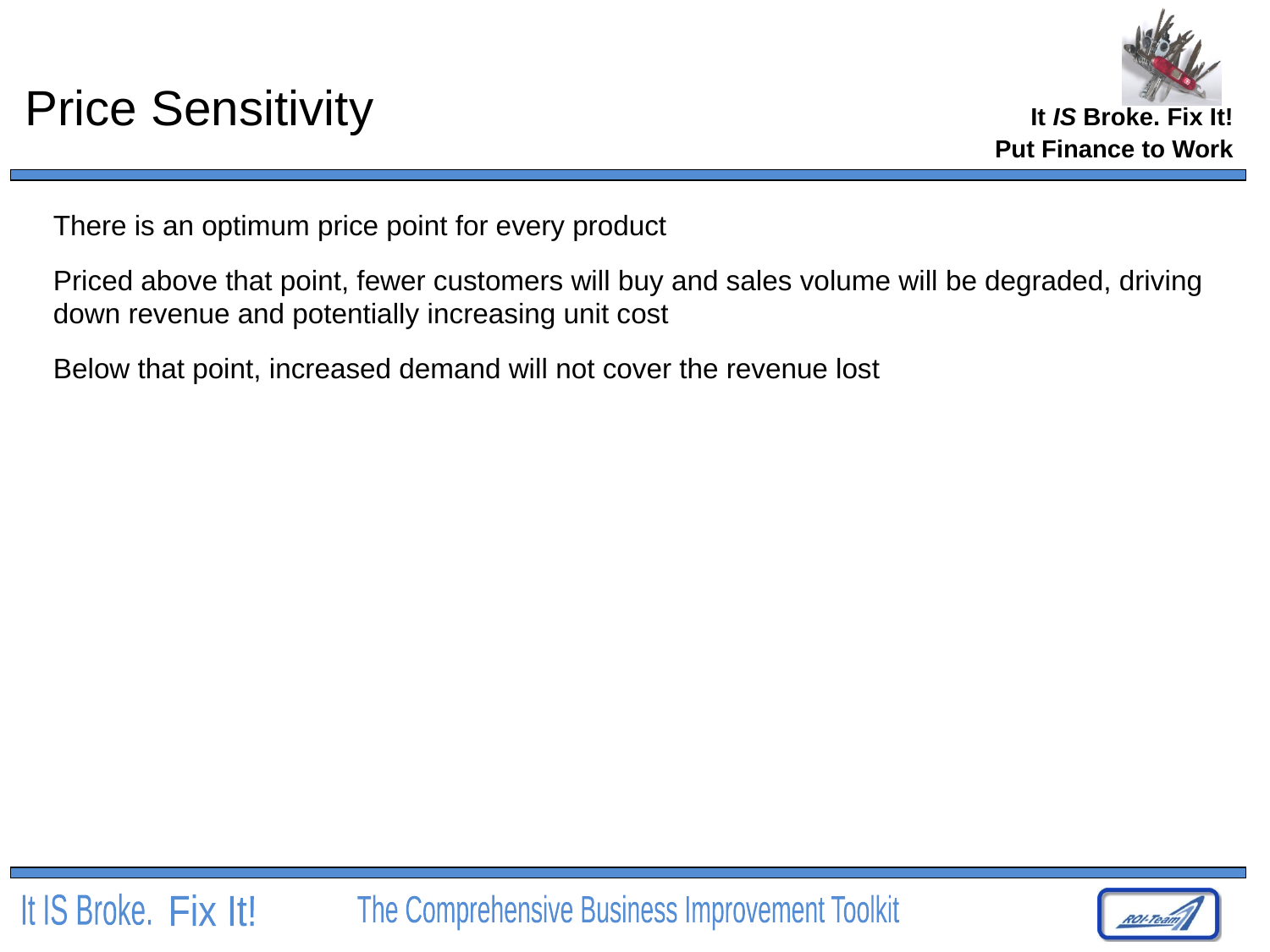

# Price Sensitivity
Put Finance to Work
There is an optimum price point for every product
Priced above that point, fewer customers will buy and sales volume will be degraded, driving down revenue and potentially increasing unit cost
Below that point, increased demand will not cover the revenue lost